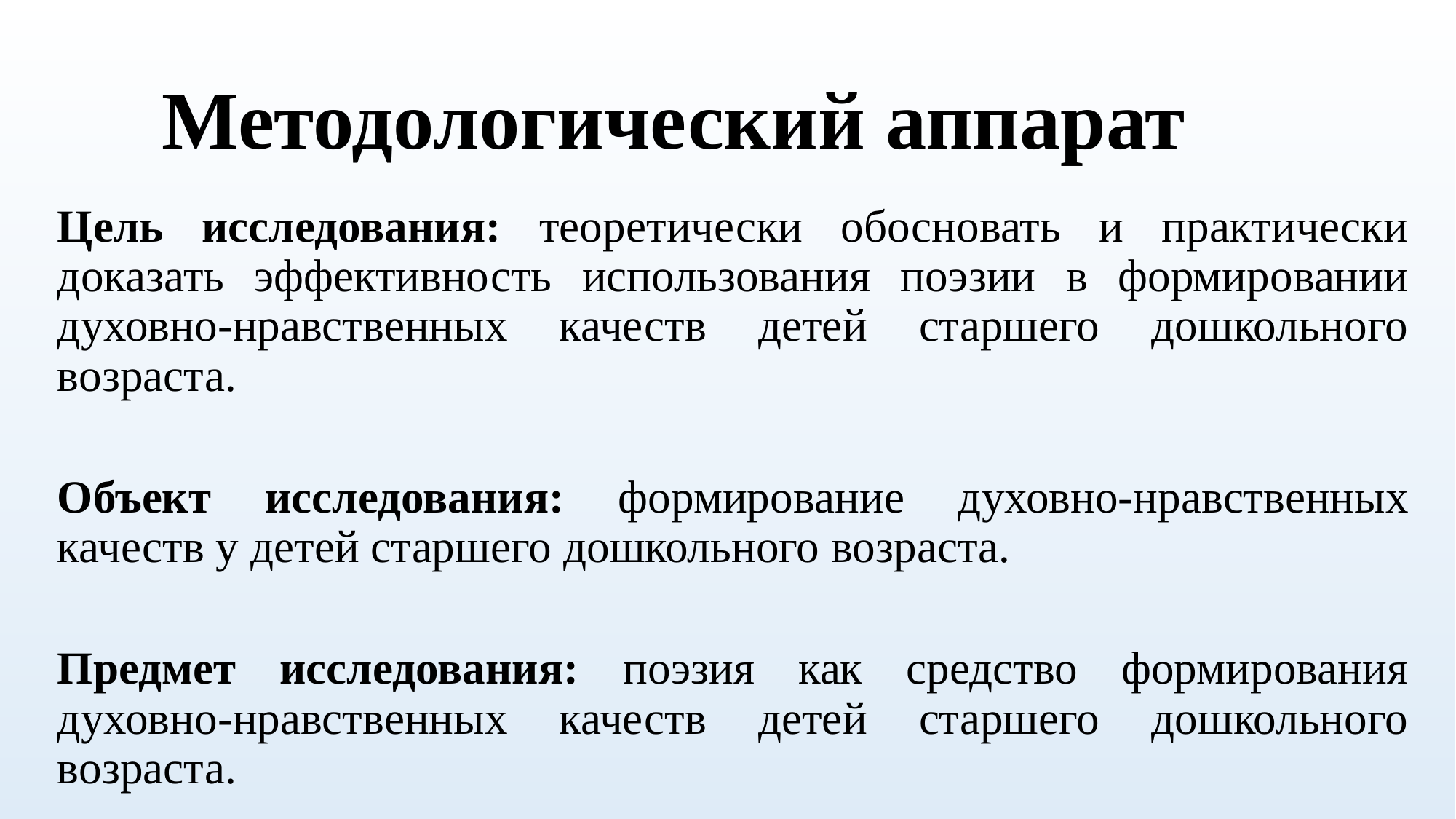

# Методологический аппарат
Цель исследования: теоретически обосновать и практически доказать эффективность использования поэзии в формировании духовно-нравственных качеств детей старшего дошкольного возраста.

Объект исследования: формирование духовно-нравственных качеств у детей старшего дошкольного возраста.

Предмет исследования: поэзия как средство формирования духовно-нравственных качеств детей старшего дошкольного возраста.